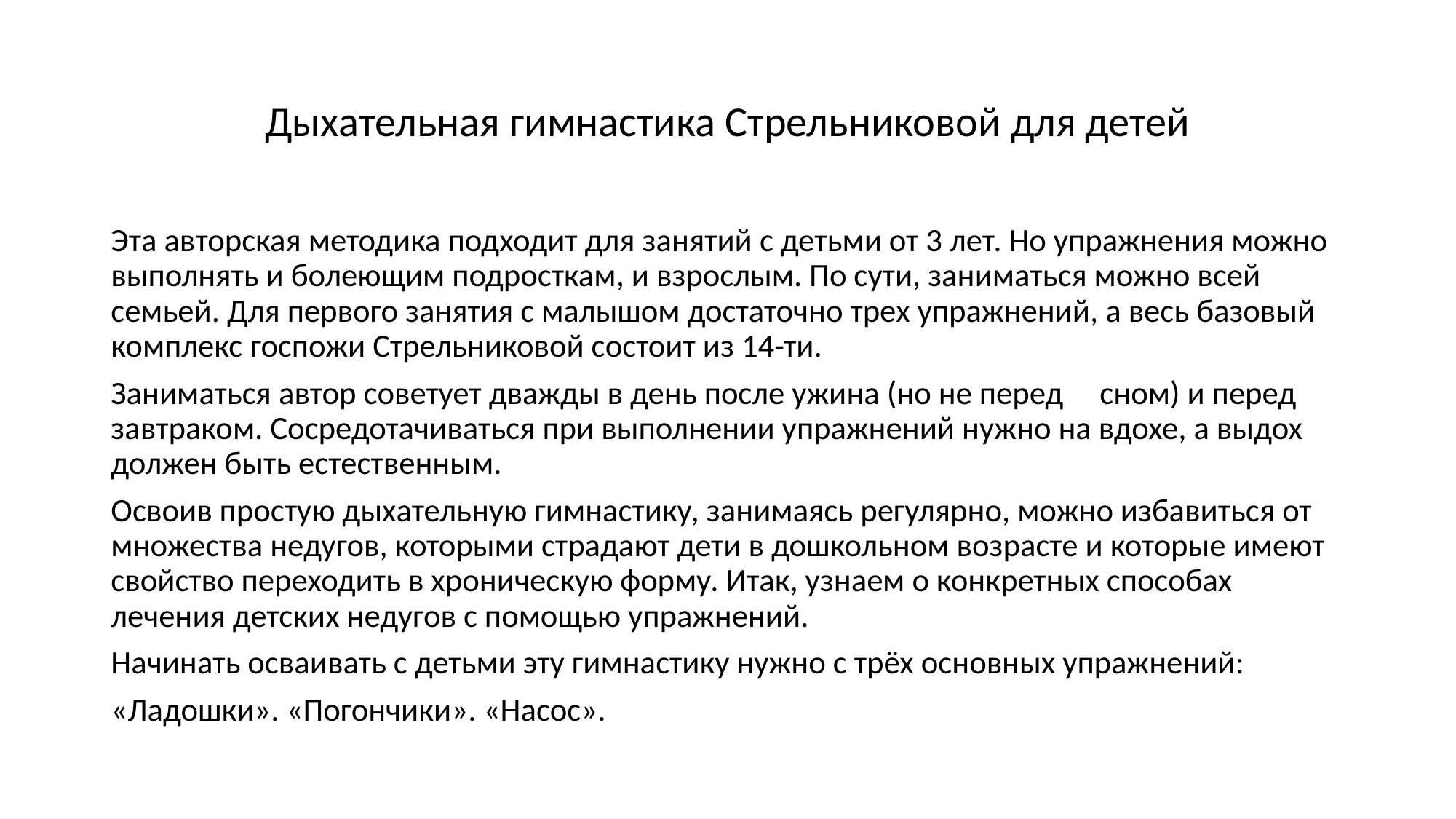

# Дыхательная гимнастика Стрельниковой для детей
Эта авторская методика подходит для занятий с детьми от 3 лет. Но упражнения можно выполнять и болеющим подросткам, и взрослым. По сути, заниматься можно всей семьей. Для первого занятия с малышом достаточно трех упражнений, а весь базовый комплекс госпожи Стрельниковой состоит из 14-ти.
Заниматься автор советует дважды в день после ужина (но не перед     сном) и перед завтраком. Сосредотачиваться при выполнении упражнений нужно на вдохе, а выдох должен быть естественным.
Освоив простую дыхательную гимнастику, занимаясь регулярно, можно избавиться от множества недугов, которыми страдают дети в дошкольном возрасте и которые имеют свойство переходить в хроническую форму. Итак, узнаем о конкретных способах лечения детских недугов с помощью упражнений.
Начинать осваивать с детьми эту гимнастику нужно с трёх основных упражнений:
«Ладошки». «Погончики». «Насос».